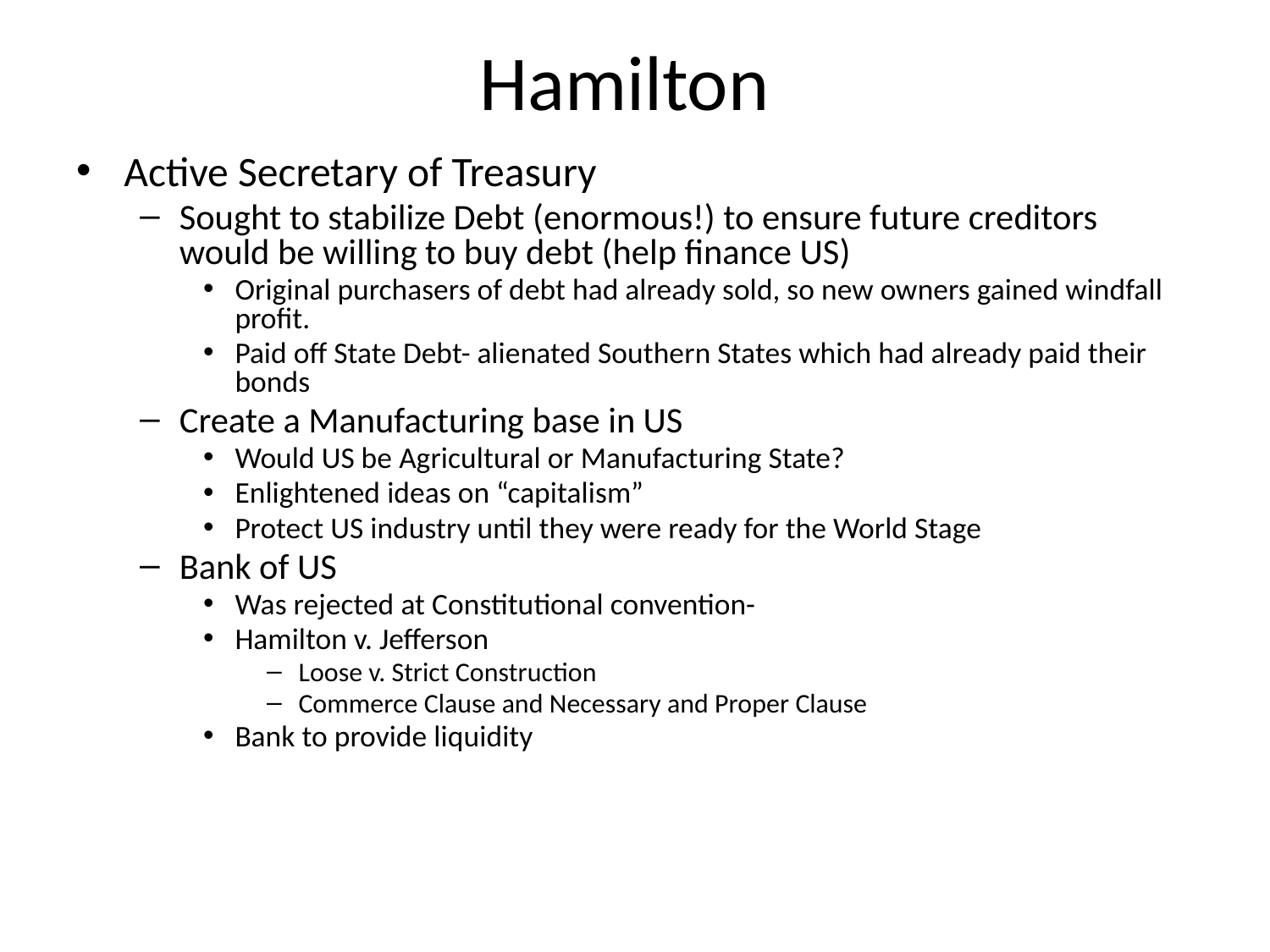

# Hamilton
Active Secretary of Treasury
Sought to stabilize Debt (enormous!) to ensure future creditors would be willing to buy debt (help finance US)
Original purchasers of debt had already sold, so new owners gained windfall profit.
Paid off State Debt- alienated Southern States which had already paid their bonds
Create a Manufacturing base in US
Would US be Agricultural or Manufacturing State?
Enlightened ideas on “capitalism”
Protect US industry until they were ready for the World Stage
Bank of US
Was rejected at Constitutional convention-
Hamilton v. Jefferson
Loose v. Strict Construction
Commerce Clause and Necessary and Proper Clause
Bank to provide liquidity